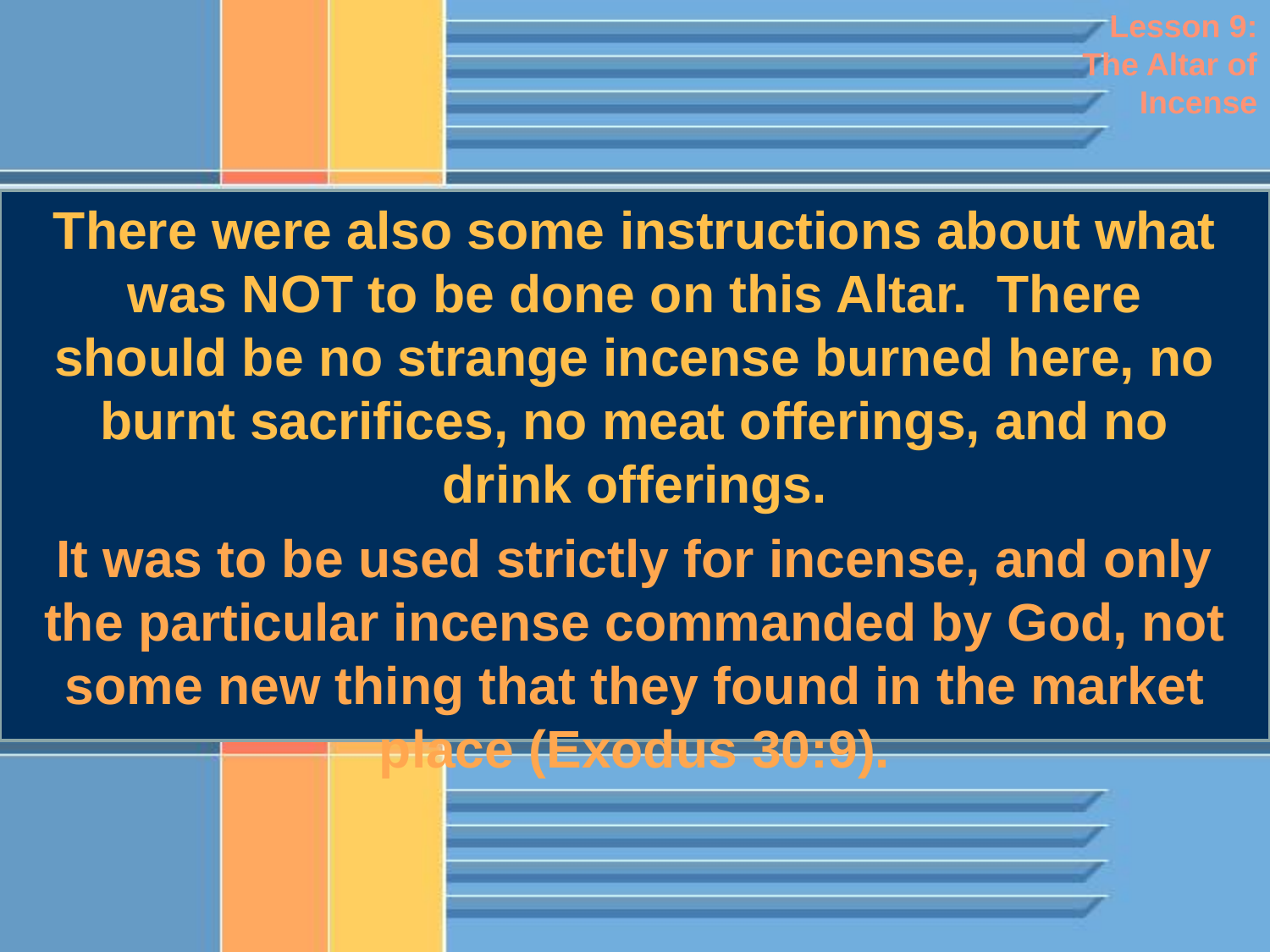

Lesson 9: The Altar of Incense

There were also some instructions about what was NOT to be done on this Altar.  There should be no strange incense burned here, no burnt sacrifices, no meat offerings, and no drink offerings.
It was to be used strictly for incense, and only the particular incense commanded by God, not some new thing that they found in the market place (Exodus 30:9).